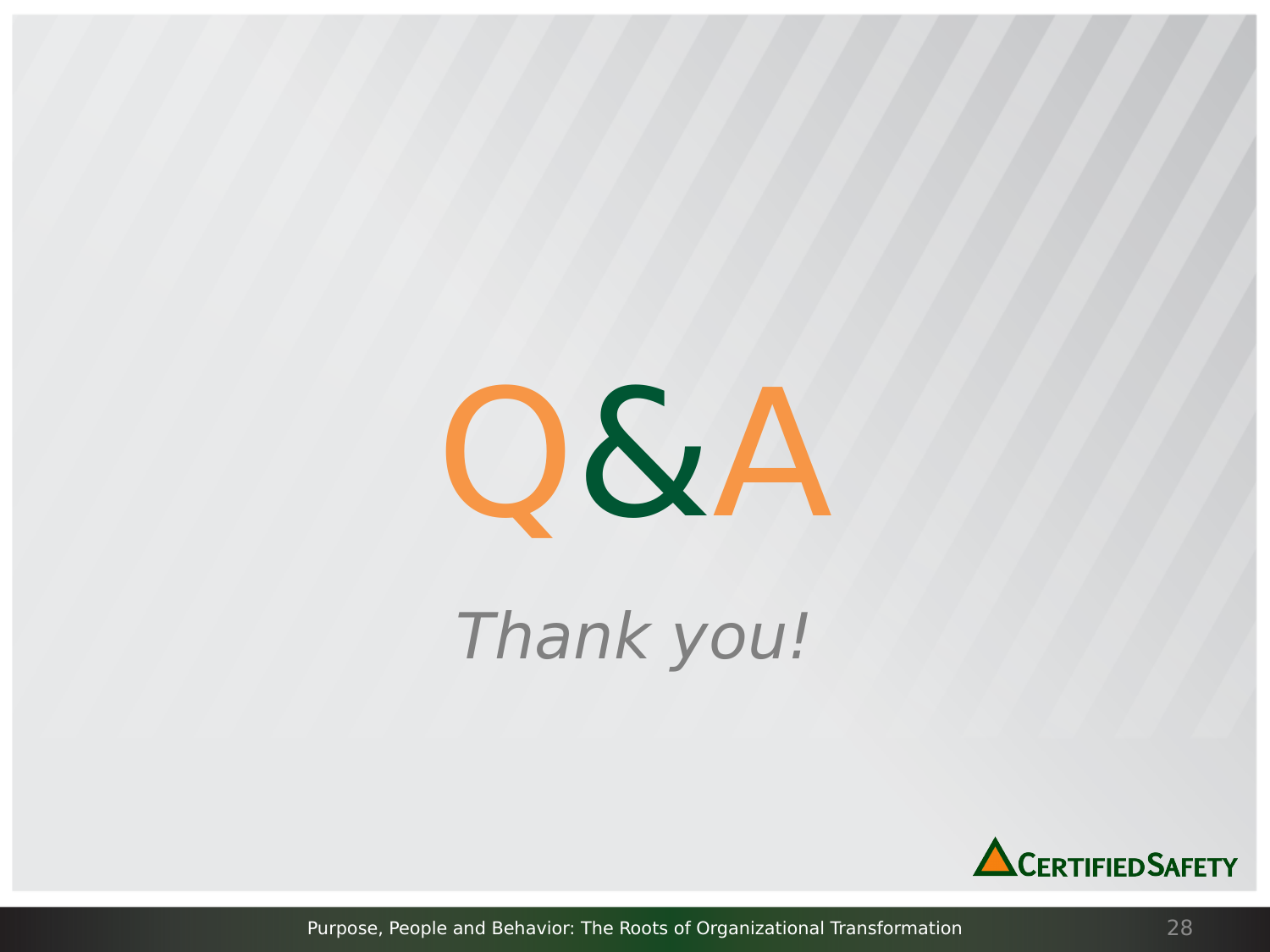

Q&A
# Thank you!
28
Purpose, People and Behavior: The Roots of Organizational Transformation